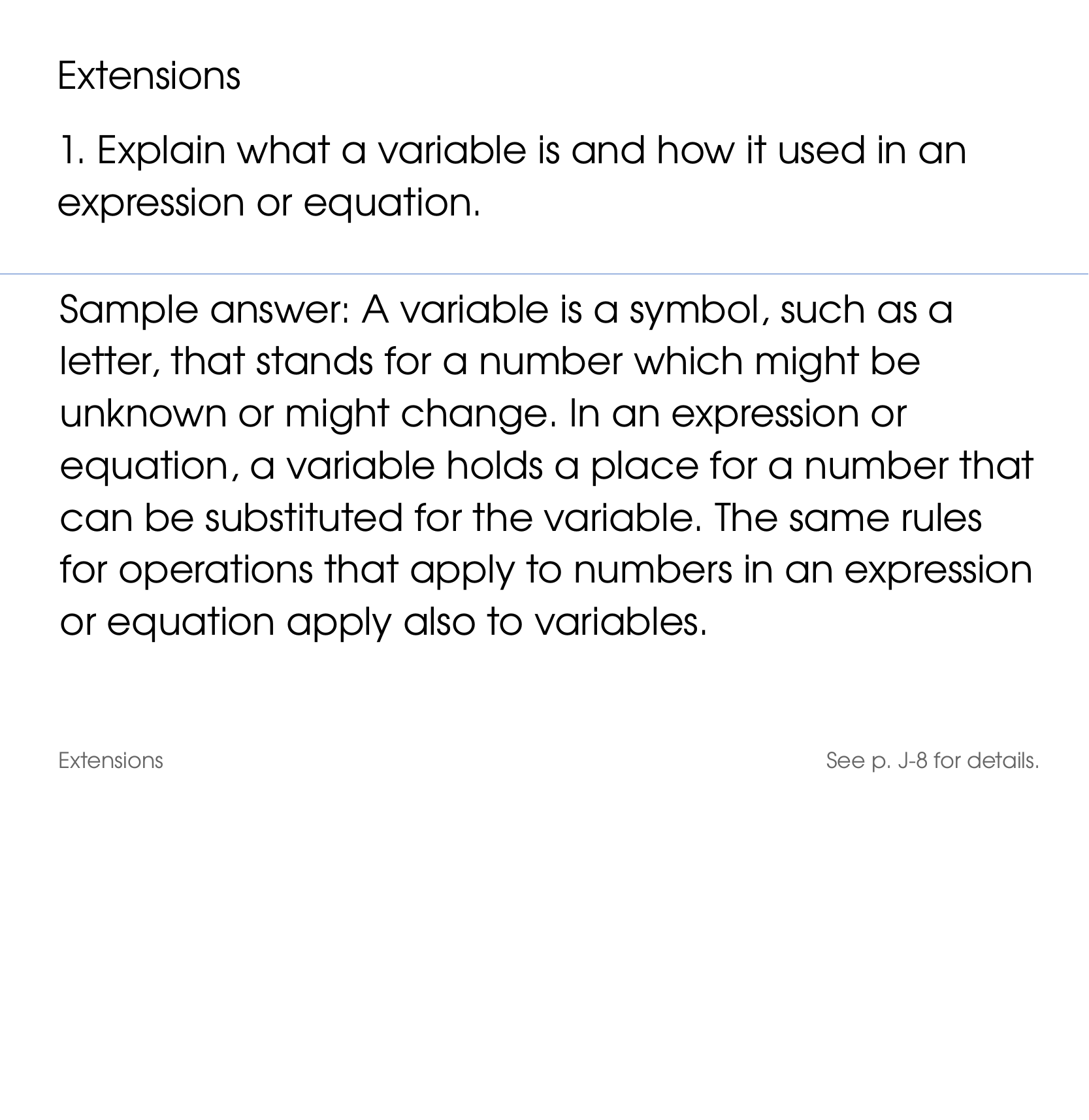

Extensions
1. Explain what a variable is and how it used in an expression or equation.
Sample answer: A variable is a symbol, such as a letter, that stands for a number which might be unknown or might change. In an expression or equation, a variable holds a place for a number that can be substituted for the variable. The same rules for operations that apply to numbers in an expression or equation apply also to variables.
Extensions
See p. J-8 for details.